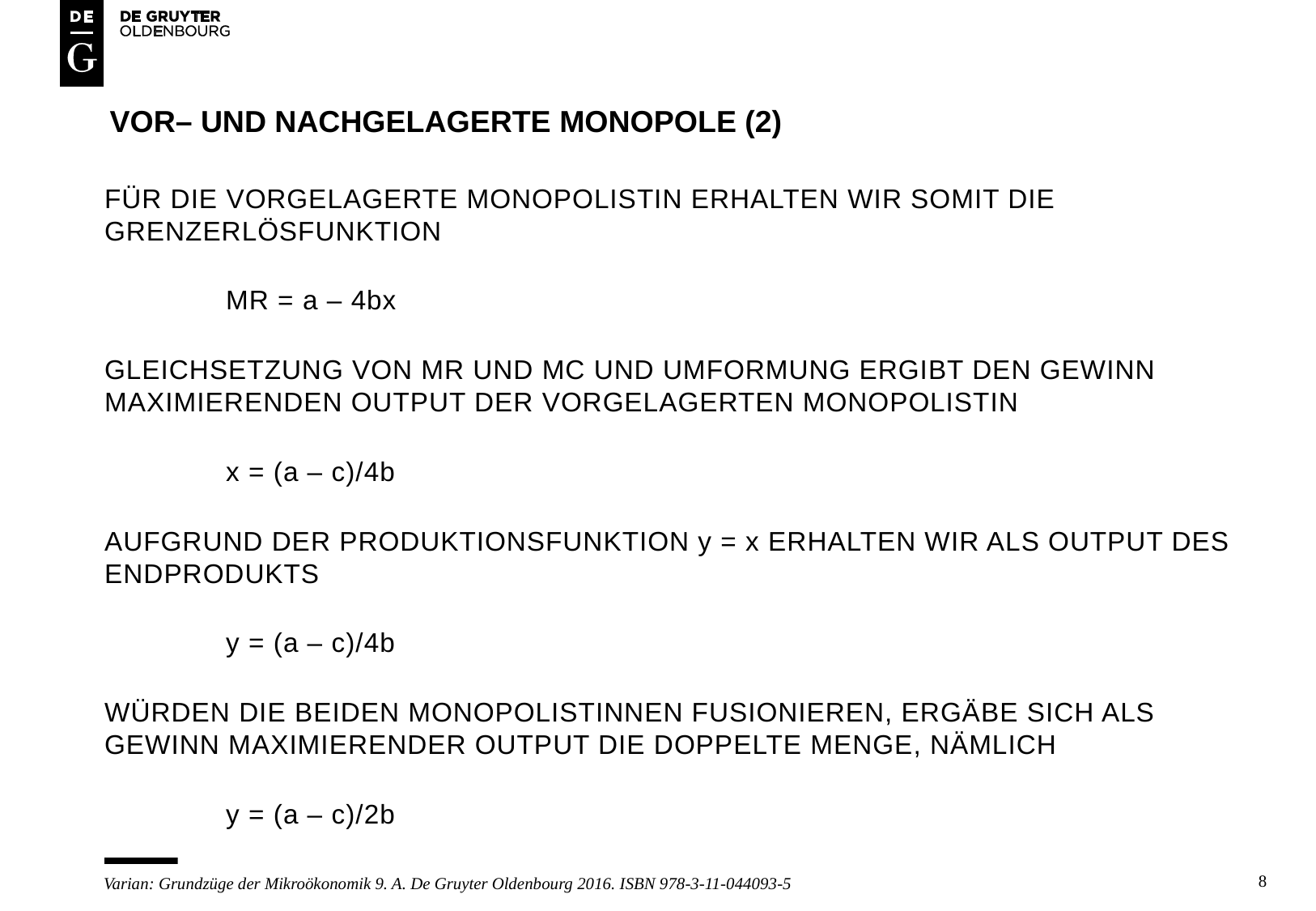

# Vor– und nachgelagerte monopole (2)
Für die vorgelagerte monopolistin erhalten wir somit die grenzerlösfunktion
	mr = a – 4bx
GLEICHSETZUNG VON MR UND MC UND UMFORMUNG ERGIBT DEN GEWINN MAXIMIERENDEN OUTPUT DER VORGELAGERTEN MONOPOLISTIN
	x = (a – c)/4b
AUFGRUND DER PRODUKTIONSFUNKTION y = x ERHALTEN WIR ALS OUTPUT DES ENDPRODUKTS
	y = (a – c)/4b
WÜRDEN DIE BEIDEN MONOPOLISTINNEN FUSIONIEREN, ERGÄBE SICH ALS GEWINN MAXIMIERENDER OUTPUT DIE DOPPELTE MENGE, NÄMLICH
	y = (a – c)/2b

8
Varian: Grundzüge der Mikroökonomik 9. A. De Gruyter Oldenbourg 2016. ISBN 978-3-11-044093-5